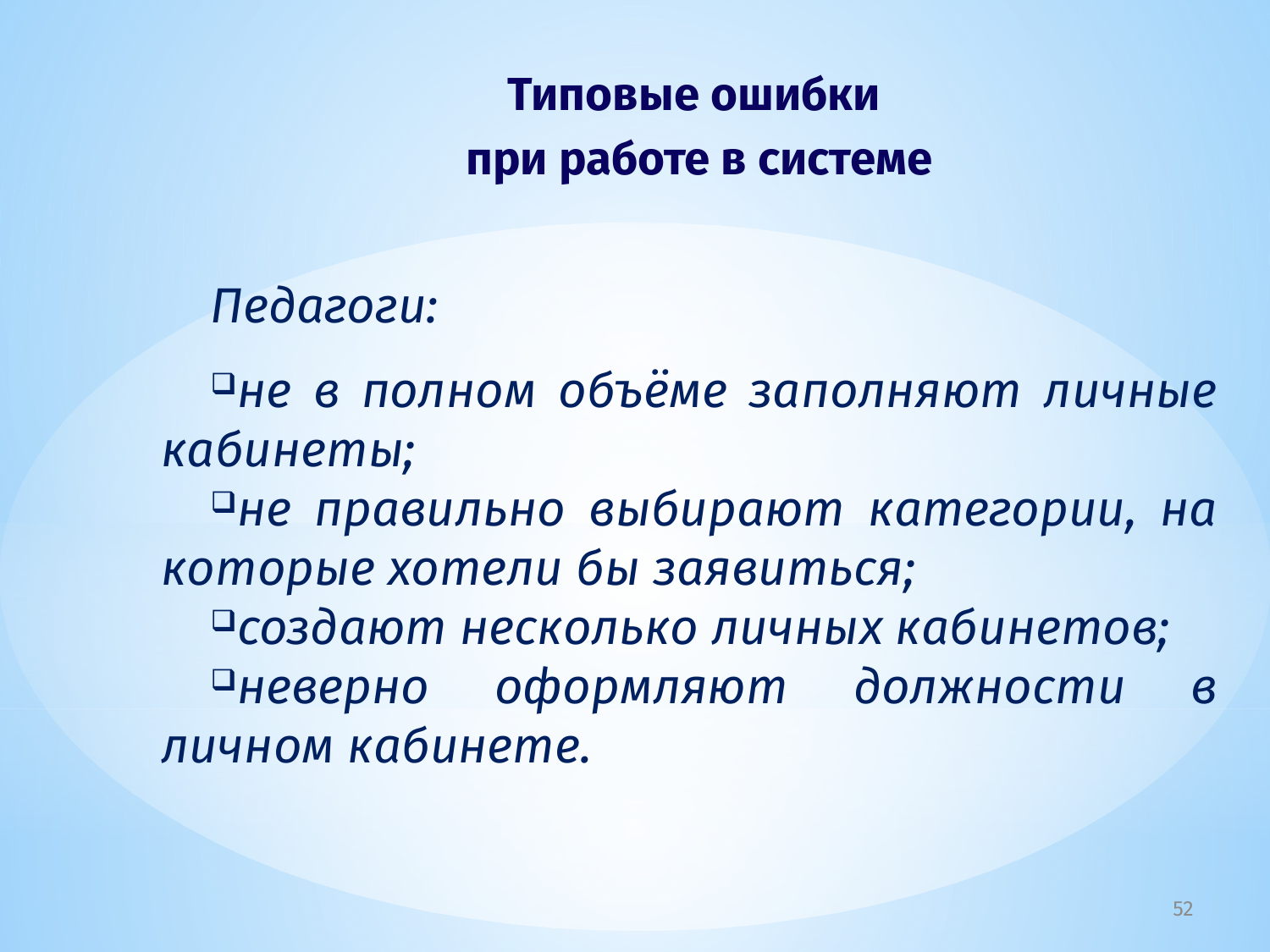

Типовые ошибки
при работе в системе

Педагоги:

не в полном объёме заполняют личные кабинеты;
не правильно выбирают категории, на которые хотели бы заявиться;
создают несколько личных кабинетов;
неверно оформляют должности в личном кабинете.
52